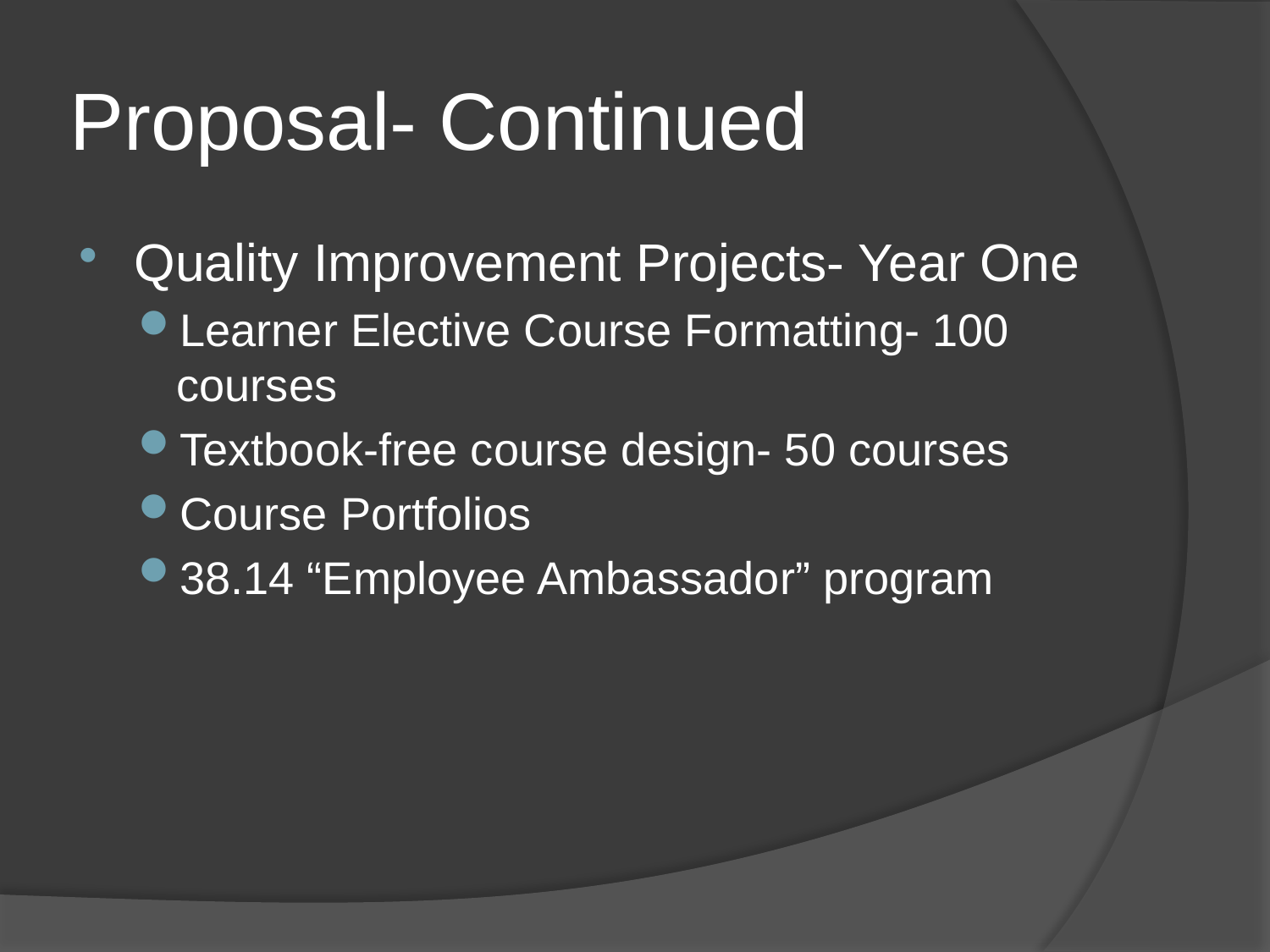

# Proposal- Continued
Quality Improvement Projects- Year One
Learner Elective Course Formatting- 100 courses
Textbook-free course design- 50 courses
Course Portfolios
38.14 “Employee Ambassador” program